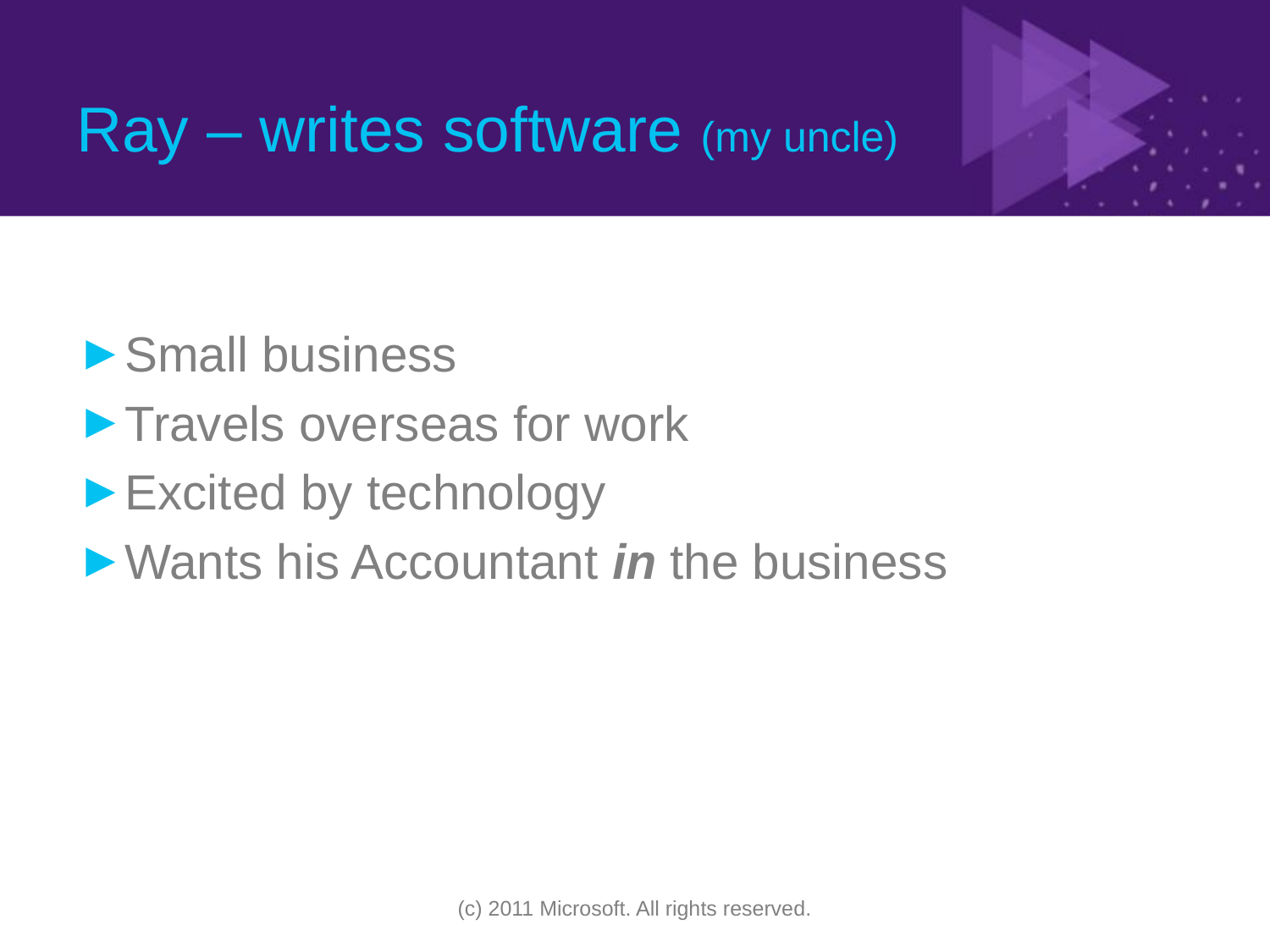

# Ray – writes software (my uncle)
Small business
Travels overseas for work
Excited by technology
Wants his Accountant in the business
(c) 2011 Microsoft. All rights reserved.